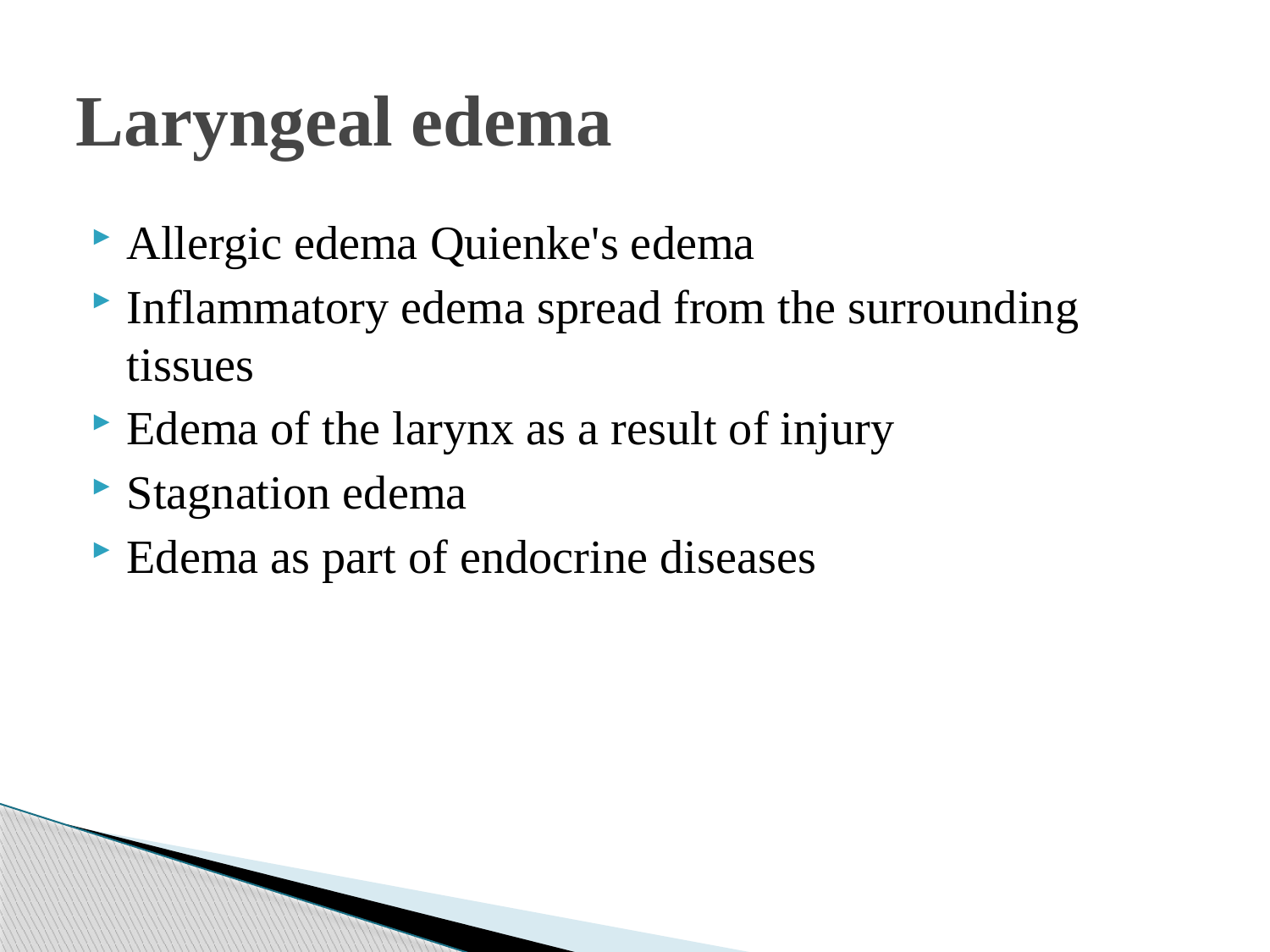

# Laryngeal edema
Allergic edema Quienke's edema
Inflammatory edema spread from the surrounding tissues
Edema of the larynx as a result of injury
Stagnation edema
Edema as part of endocrine diseases